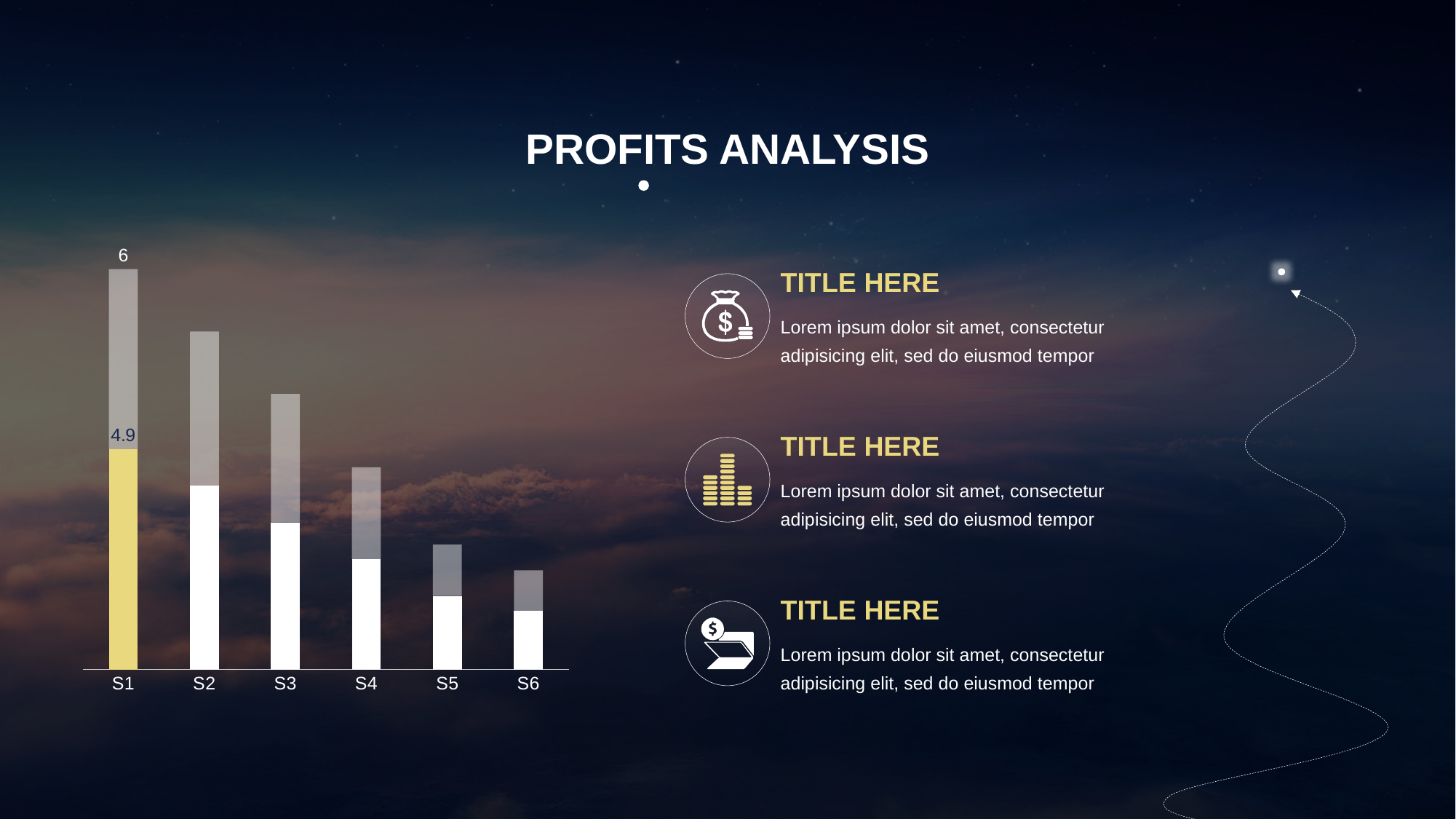

PROFITS ANALYSIS

### Chart

| Category | GROSS PROFIT | NET PROFIT |
|---|---|---|
| S1 | 6.0 | 4.9 |
| S2 | 5.0 | 4.2 |
| S3 | 4.0 | 3.5 |
| S4 | 3.0 | 2.5 |
| S5 | 2.0 | 1.4 |
| S6 | 1.6 | 1.1 |
TITLE HERE

Lorem ipsum dolor sit amet, consectetur adipisicing elit, sed do eiusmod tempor

TITLE HERE

Lorem ipsum dolor sit amet, consectetur adipisicing elit, sed do eiusmod tempor
TITLE HERE

Lorem ipsum dolor sit amet, consectetur adipisicing elit, sed do eiusmod tempor